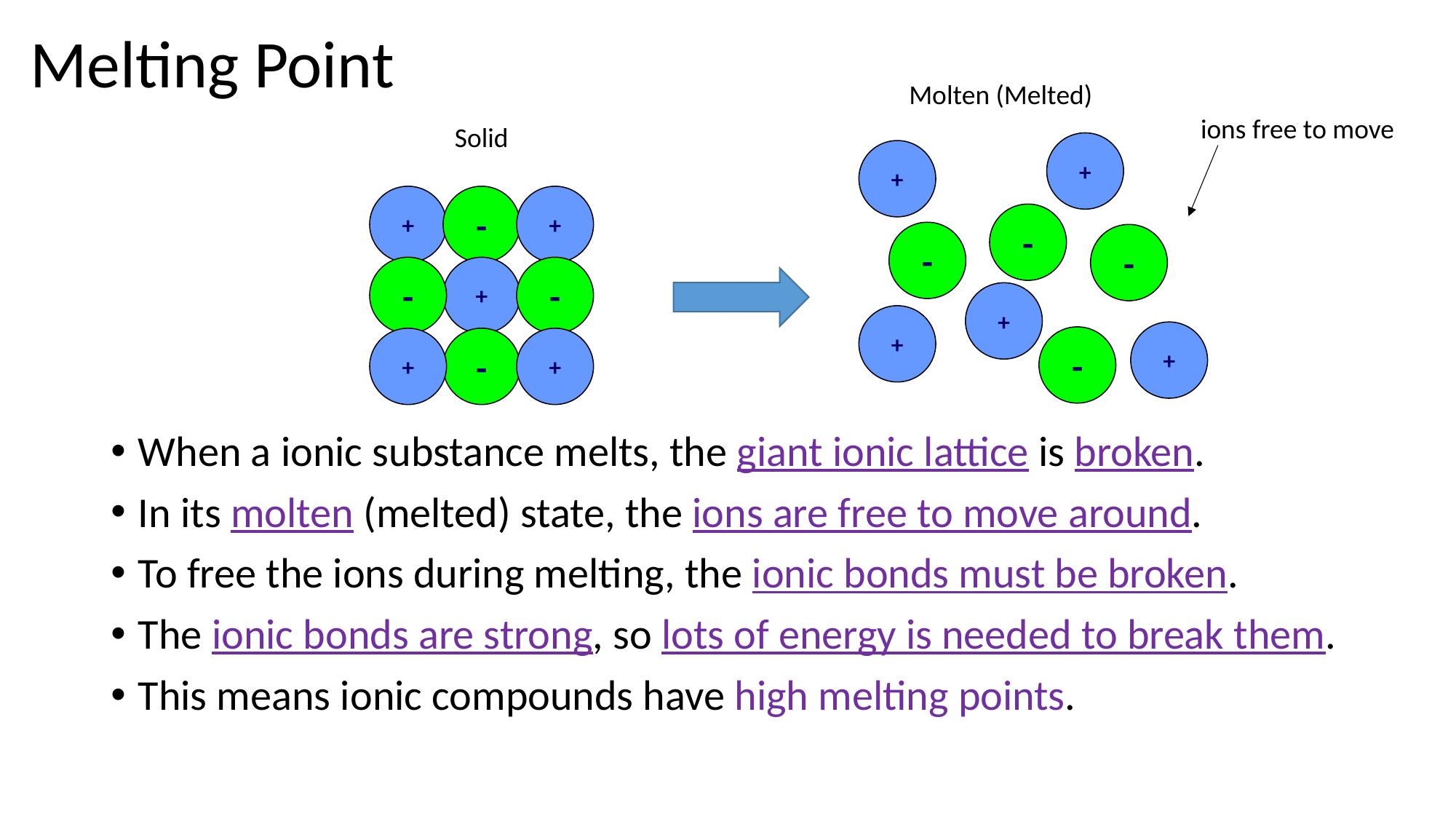

# Melting Point
Molten (Melted)
ions free to move
Solid
+
+
-
-
-
+
+
+
-
+
-
+
-
+
-
+
-
+

When a ionic substance melts, the giant ionic lattice is broken.
In its molten (melted) state, the ions are free to move around.
To free the ions during melting, the ionic bonds must be broken.
The ionic bonds are strong, so lots of energy is needed to break them.
This means ionic compounds have high melting points.